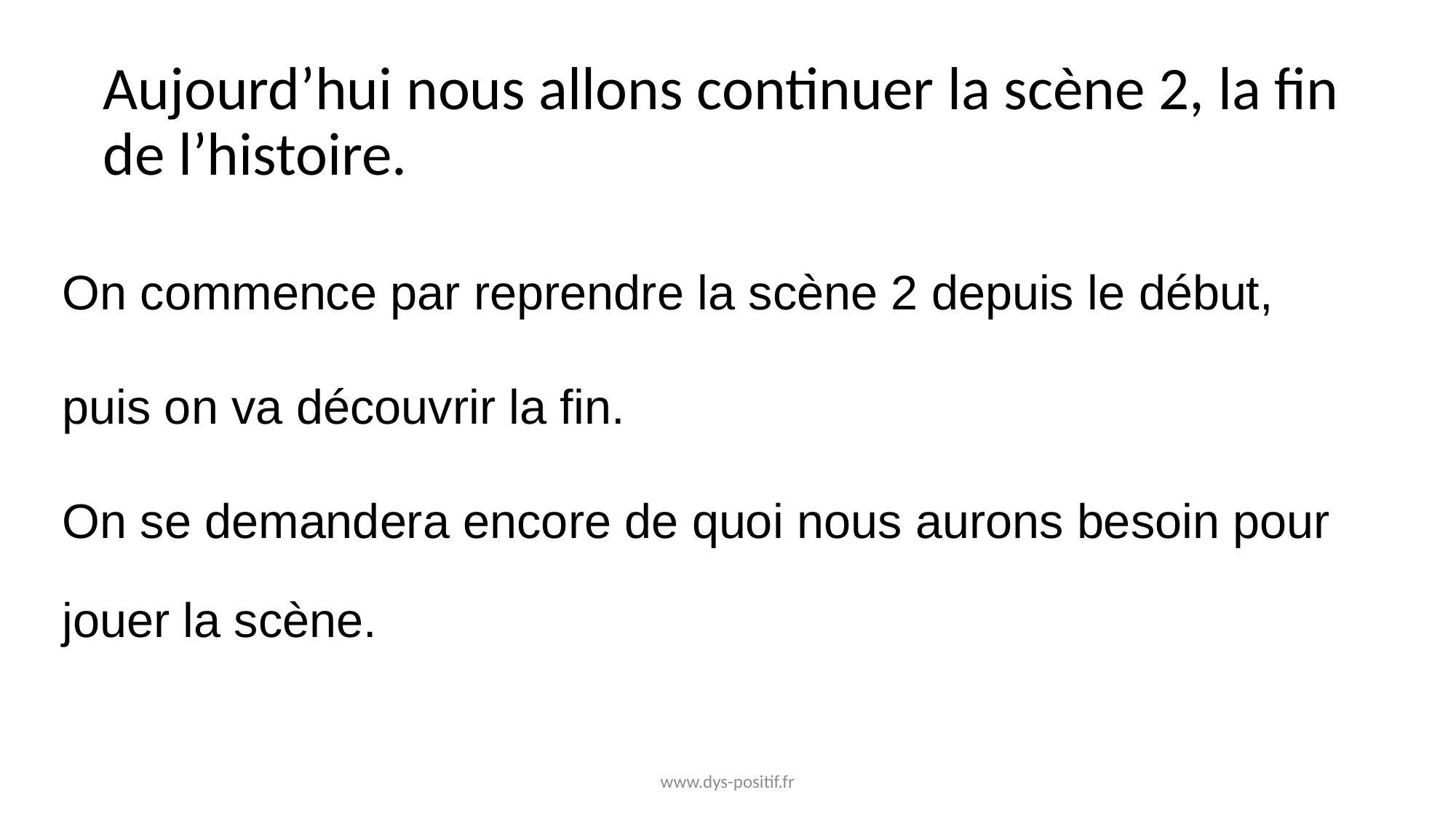

# Aujourd’hui nous allons continuer la scène 2, la fin de l’histoire.
On commence par reprendre la scène 2 depuis le début,
puis on va découvrir la fin.
On se demandera encore de quoi nous aurons besoin pour jouer la scène.

www.dys-positif.fr